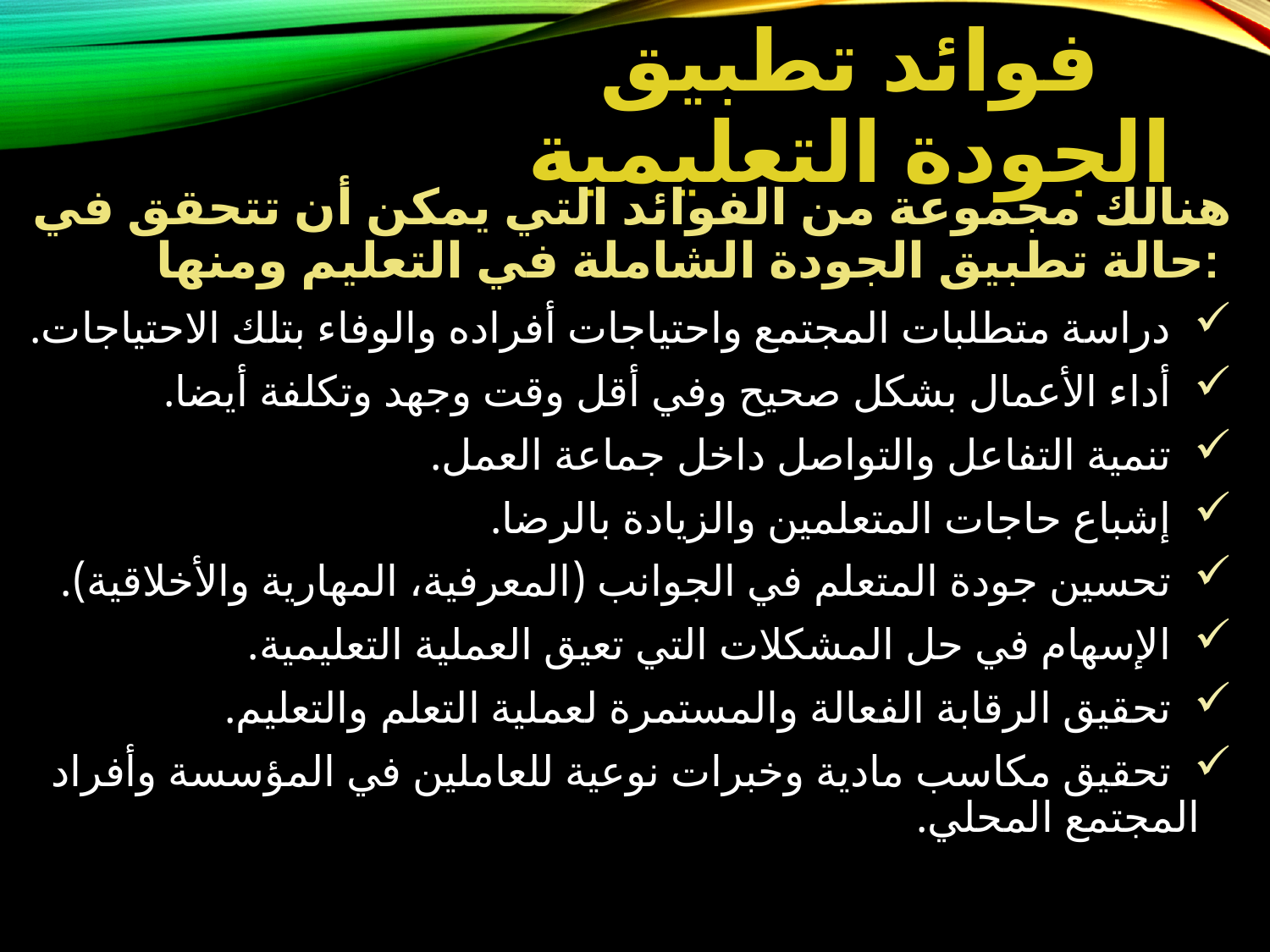

# فوائد تطبيق الجودة التعليمية
هنالك مجموعة من الفوائد التي يمكن أن تتحقق في حالة تطبيق الجودة الشاملة في التعليم ومنها:
  دراسة متطلبات المجتمع واحتياجات أفراده والوفاء بتلك الاحتياجات.
  أداء الأعمال بشكل صحيح وفي أقل وقت وجهد وتكلفة أيضا.
  تنمية التفاعل والتواصل داخل جماعة العمل.
  إشباع حاجات المتعلمين والزيادة بالرضا.
  تحسين جودة المتعلم في الجوانب (المعرفية، المهارية والأخلاقية).
  الإسهام في حل المشكلات التي تعيق العملية التعليمية.
  تحقيق الرقابة الفعالة والمستمرة لعملية التعلم والتعليم.
  تحقيق مكاسب مادية وخبرات نوعية للعاملين في المؤسسة وأفراد المجتمع المحلي.